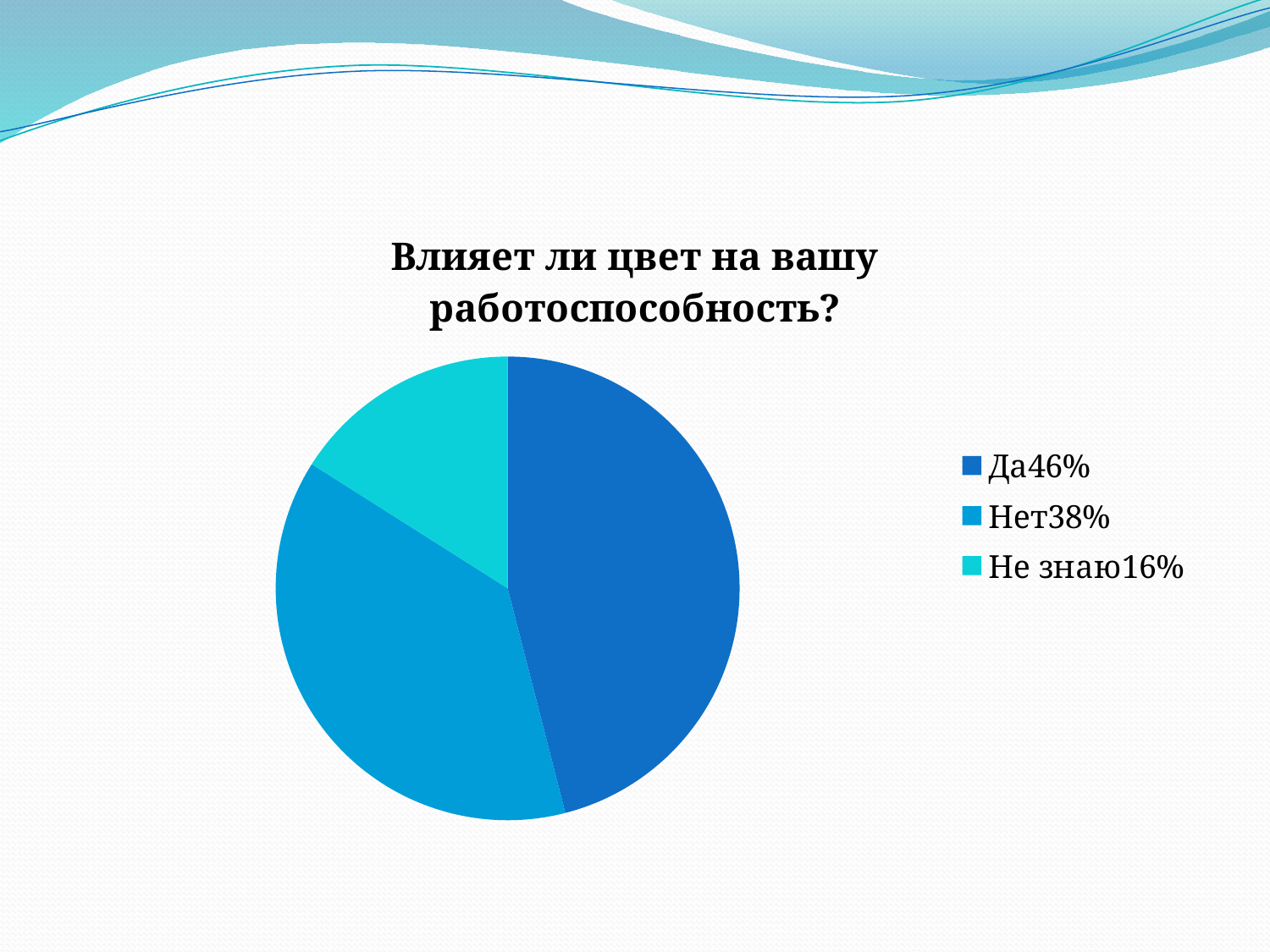

### Chart:

| Category | Влияет ли цвет на вашу работоспособность? |
|---|---|
| Да46% | 0.46 |
| Нет38% | 0.38000000000000006 |
| Не знаю16% | 0.16 |